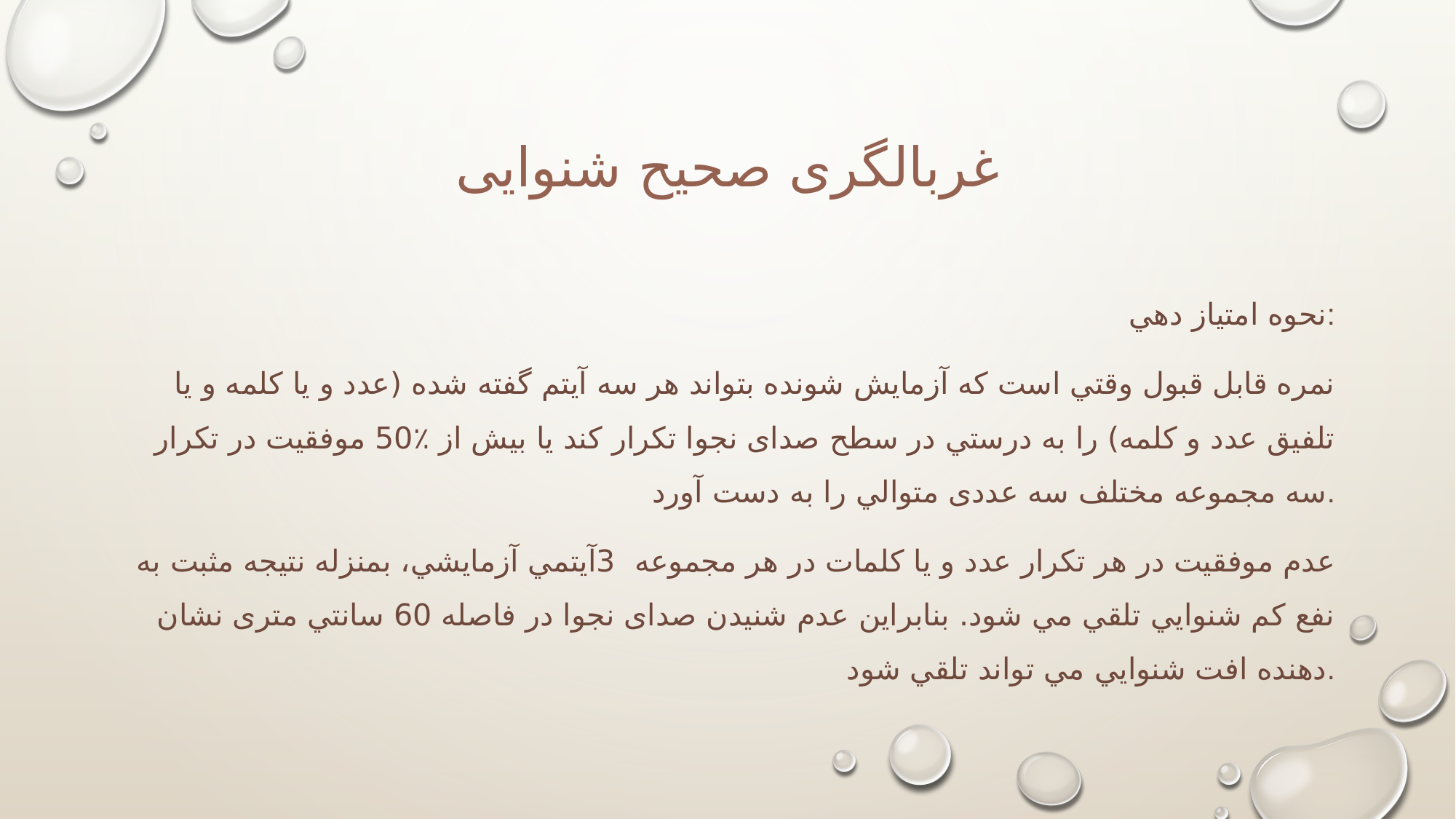

# غربالگری صحیح شنوایی
نحوه امتياز دهي:
نمره قابل قبول وقتي است كه آزمايش شونده بتواند هر سه آيتم گفته شده (عدد و يا كلمه و يا تلفيق عدد و كلمه) را به درستي در سطح صدای نجوا تكرار كند يا بيش از ٪50 موفقيت در تكرار سه مجموعه مختلف سه عددی متوالي را به دست آورد.
عدم موفقيت در هر تكرار عدد و يا كلمات در هر مجموعه  3آيتمي آزمايشي، بمنزله نتيجه مثبت به نفع كم شنوايي تلقي مي شود. بنابراين عدم شنيدن صدای نجوا در فاصله 60 سانتي متری نشان دهنده افت شنوايي مي تواند تلقي شود.